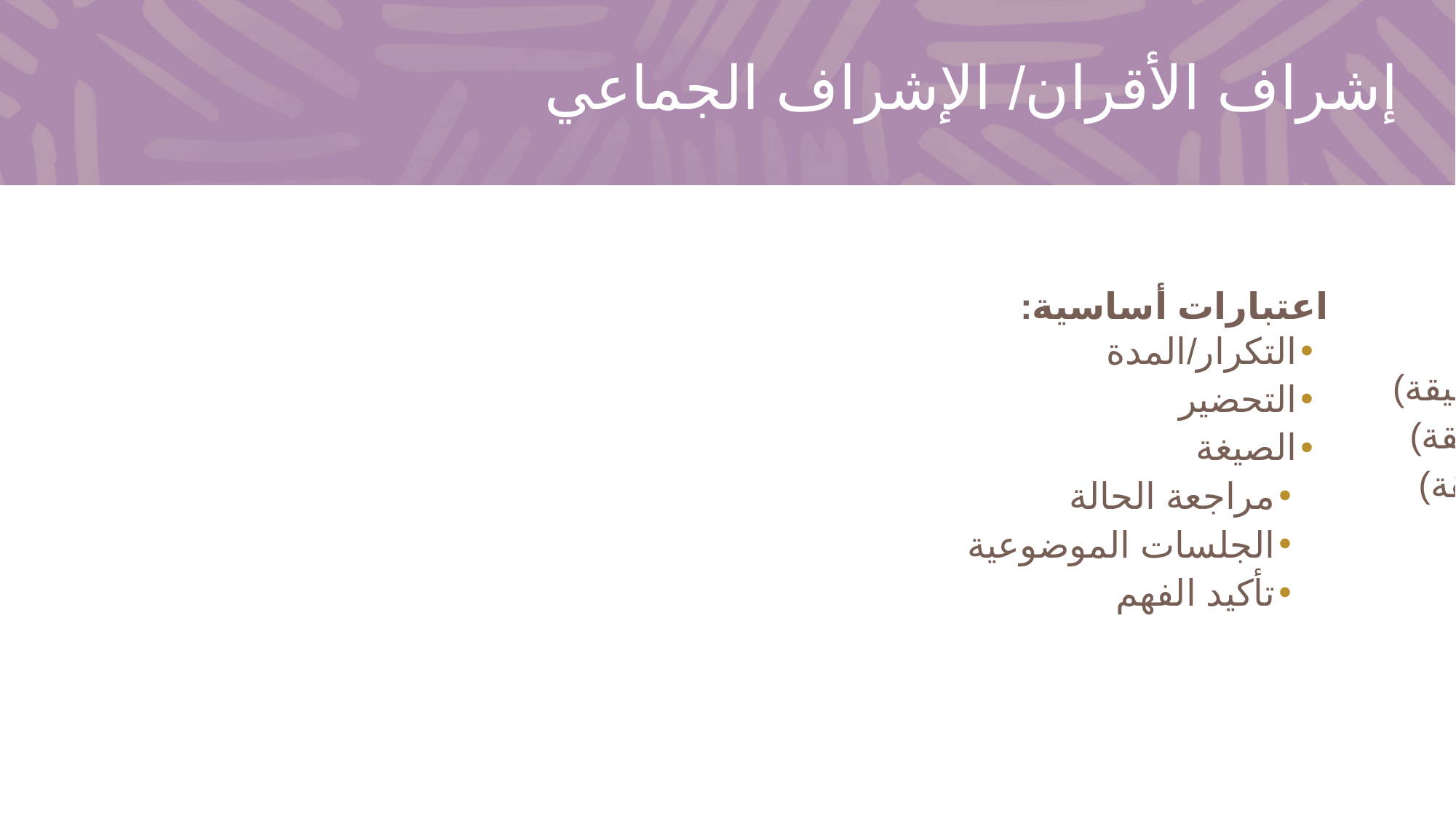

# إشراف الأقران/ الإشراف الجماعي
اعتبارات أساسية:
التكرار/المدة
التحضير
الصيغة
مراجعة الحالة
الجلسات الموضوعية
تأكيد الفهم

الهيكل
الافتتاح والتحقق (10-15 دقيقة)
محتوى الجلسة (45-60 دقيقة)
الإغلاق والرعاية (5-15 دقيقة)